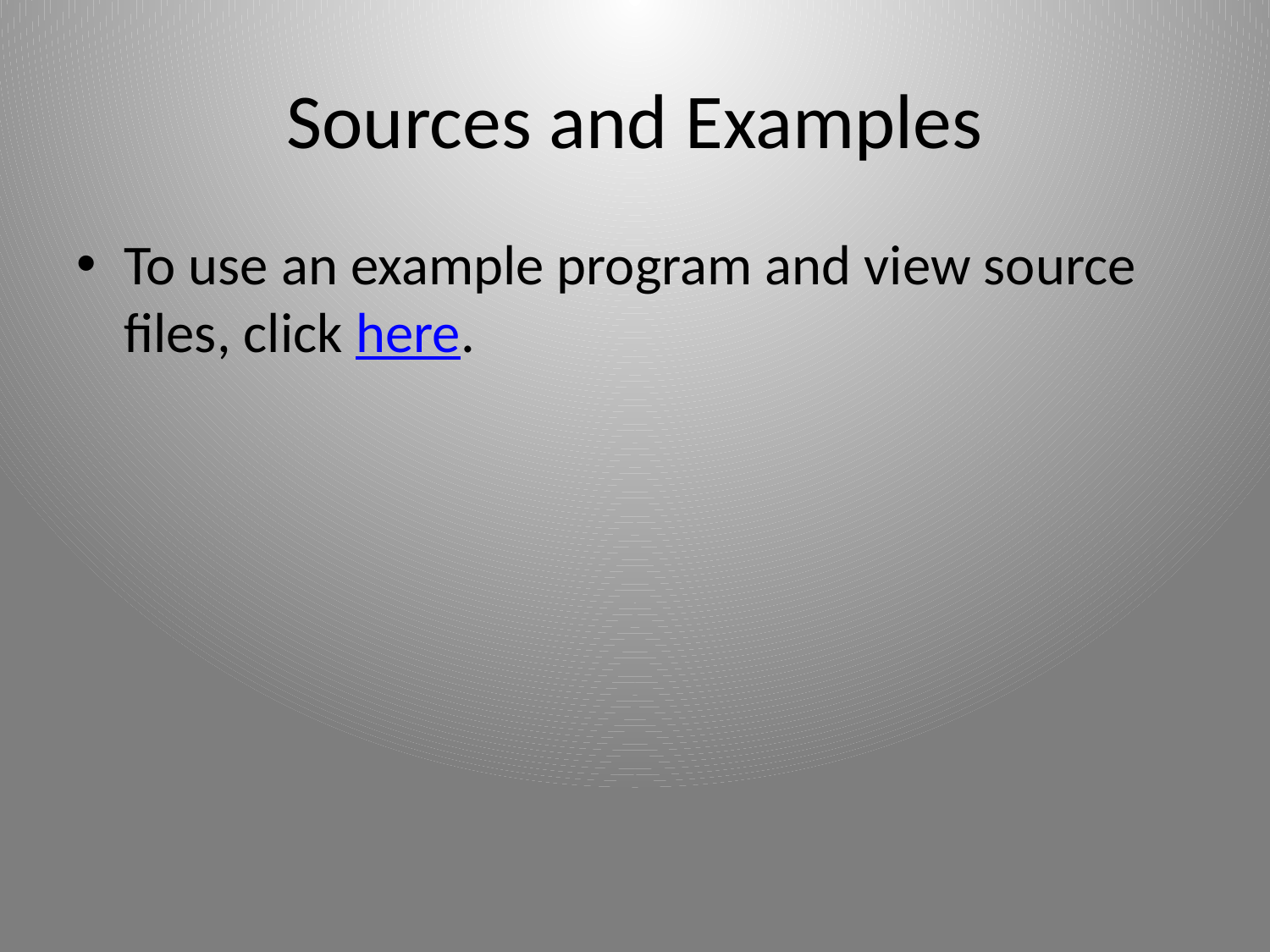

# Sources and Examples
To use an example program and view source files, click here.